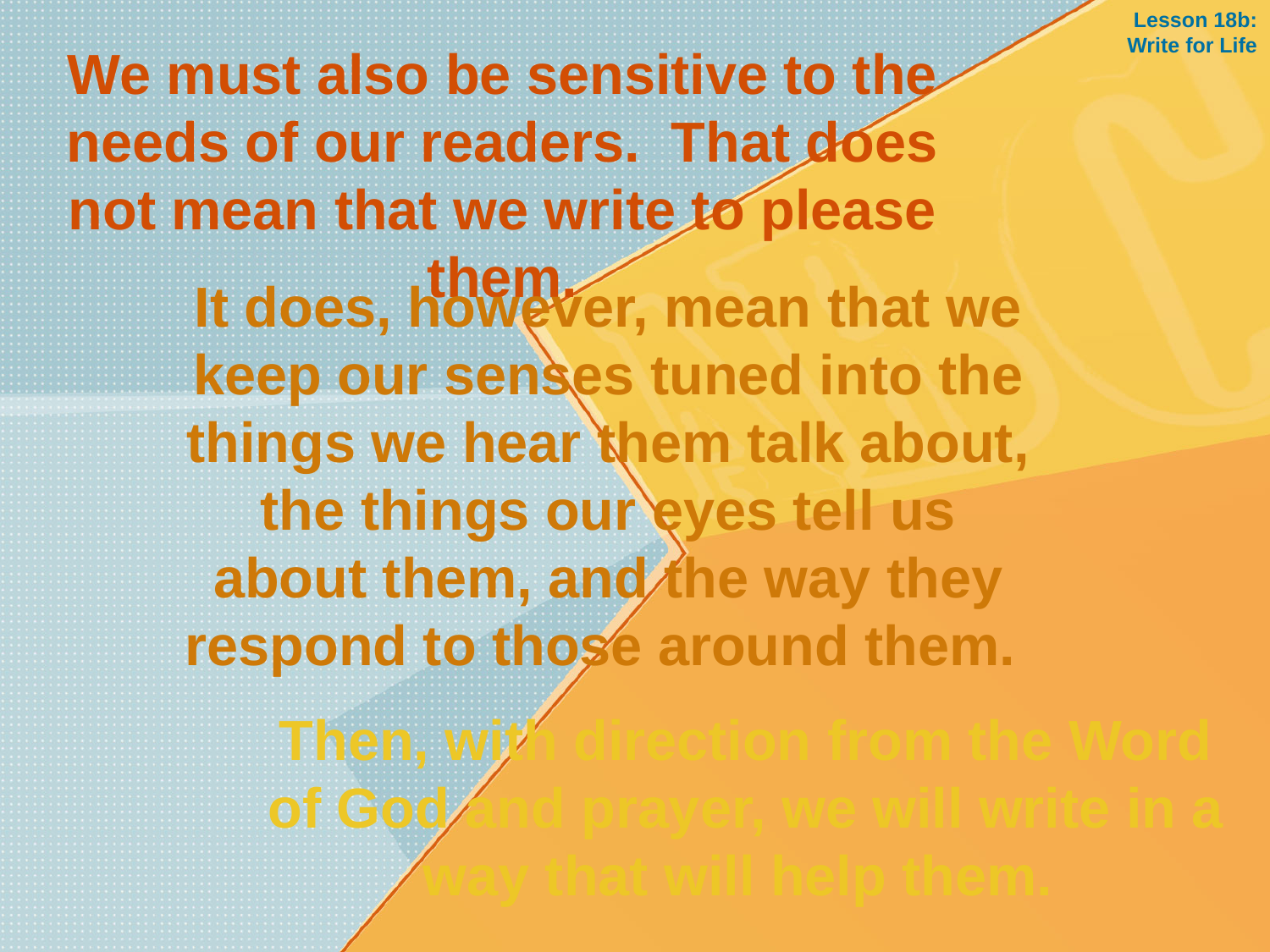

Lesson 18b: Write for Life
We must also be sensitive to the needs of our readers.  That does not mean that we write to please them.
It does, however, mean that we keep our senses tuned into the things we hear them talk about, the things our eyes tell us about them, and the way they respond to those around them.
Then, with direction from the Word of God and prayer, we will write in a way that will help them.